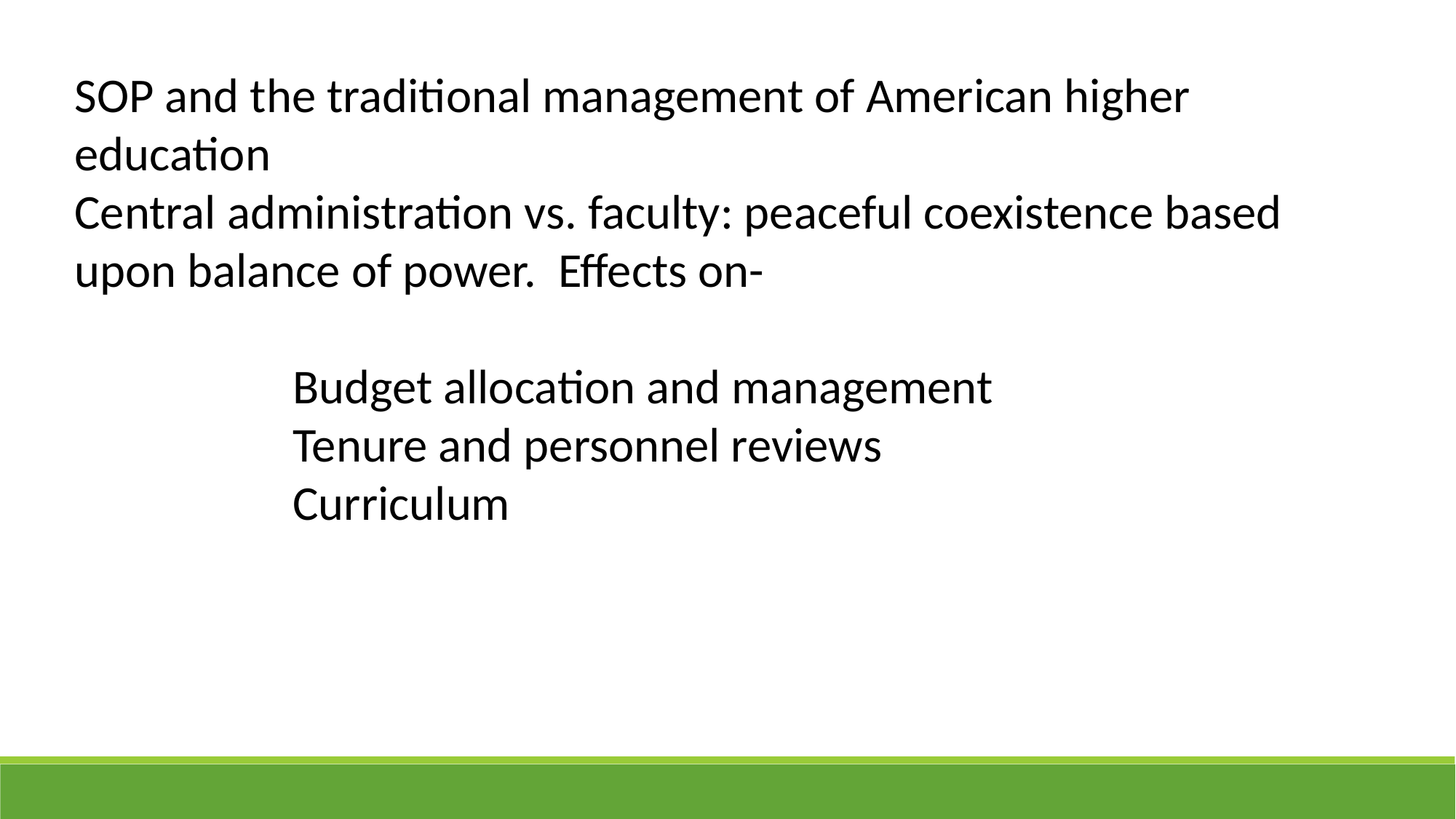

SOP and the traditional management of American higher education
Central administration vs. faculty: peaceful coexistence based upon balance of power.  Effects on-

		Budget allocation and management
		Tenure and personnel reviews
		Curriculum